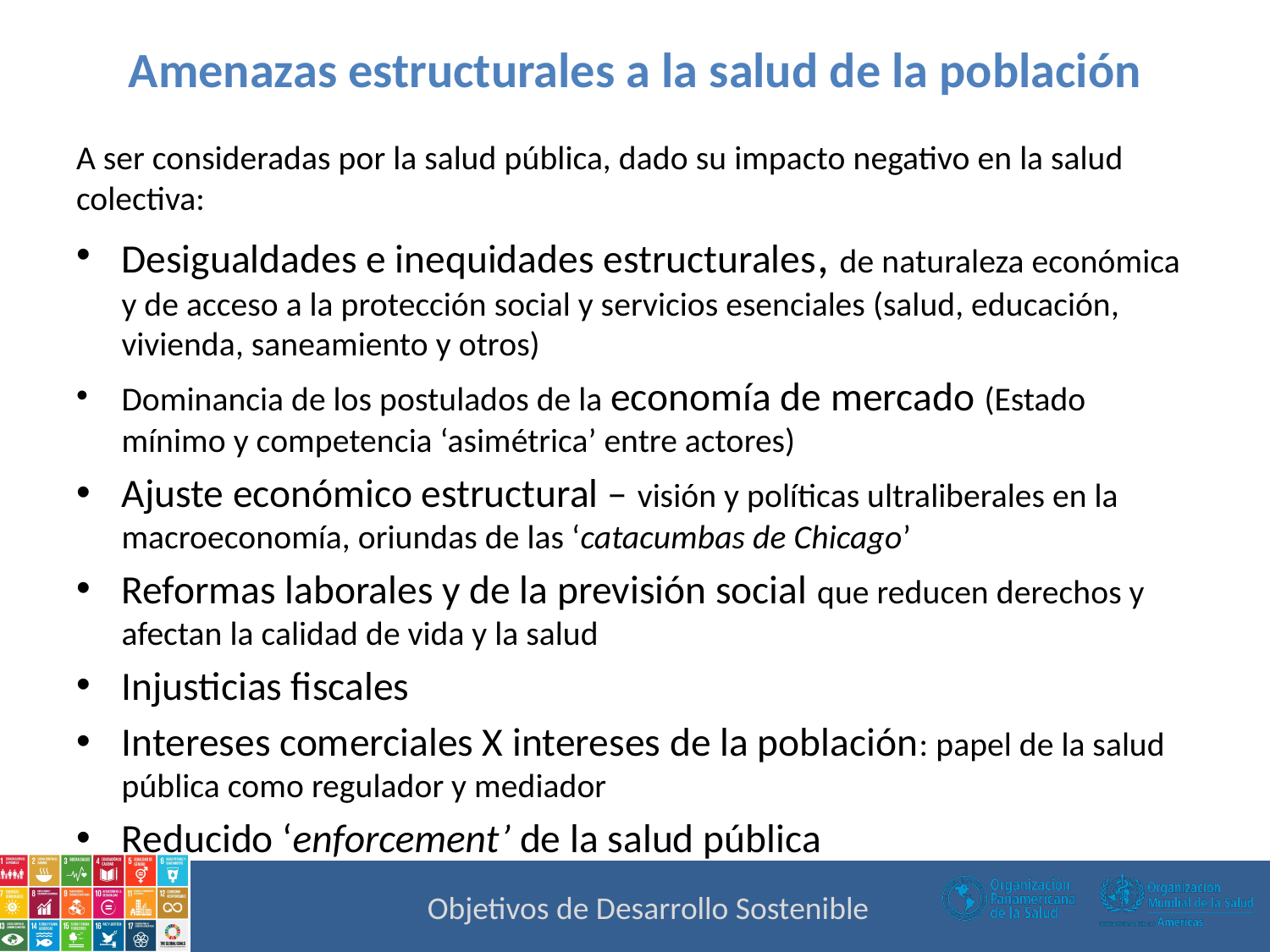

# Amenazas estructurales a la salud de la población
A ser consideradas por la salud pública, dado su impacto negativo en la salud colectiva:
Desigualdades e inequidades estructurales, de naturaleza económica y de acceso a la protección social y servicios esenciales (salud, educación, vivienda, saneamiento y otros)
Dominancia de los postulados de la economía de mercado (Estado mínimo y competencia ‘asimétrica’ entre actores)
Ajuste económico estructural – visión y políticas ultraliberales en la macroeconomía, oriundas de las ‘catacumbas de Chicago’
Reformas laborales y de la previsión social que reducen derechos y afectan la calidad de vida y la salud
Injusticias fiscales
Intereses comerciales X intereses de la población: papel de la salud pública como regulador y mediador
Reducido ‘enforcement’ de la salud pública